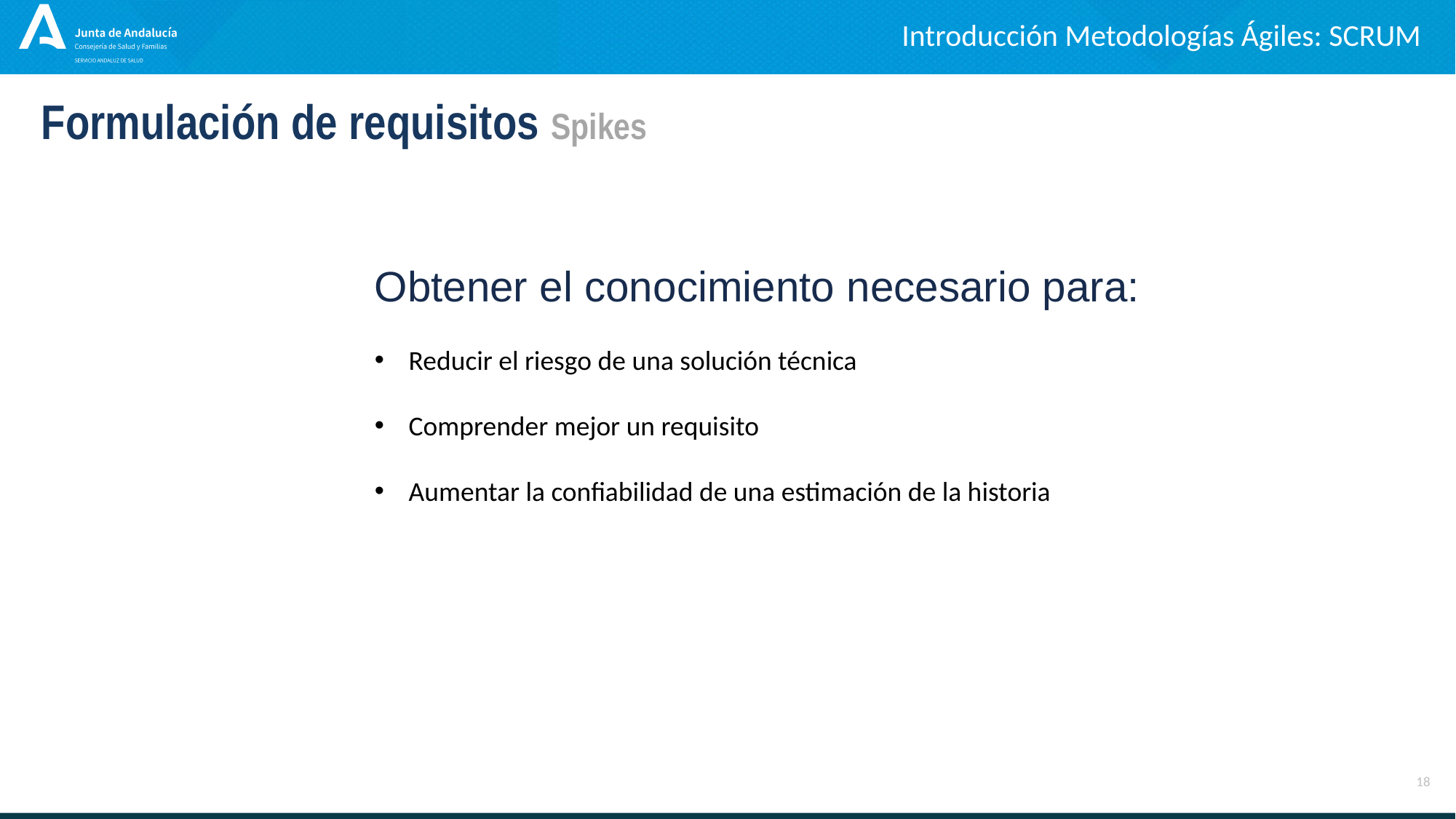

Introducción Metodologías Ágiles: SCRUM

Formulación de requisitos Spikes

Obtener el conocimiento necesario para:
Reducir el riesgo de una solución técnica
Comprender mejor un requisito
Aumentar la confiabilidad de una estimación de la historia
18